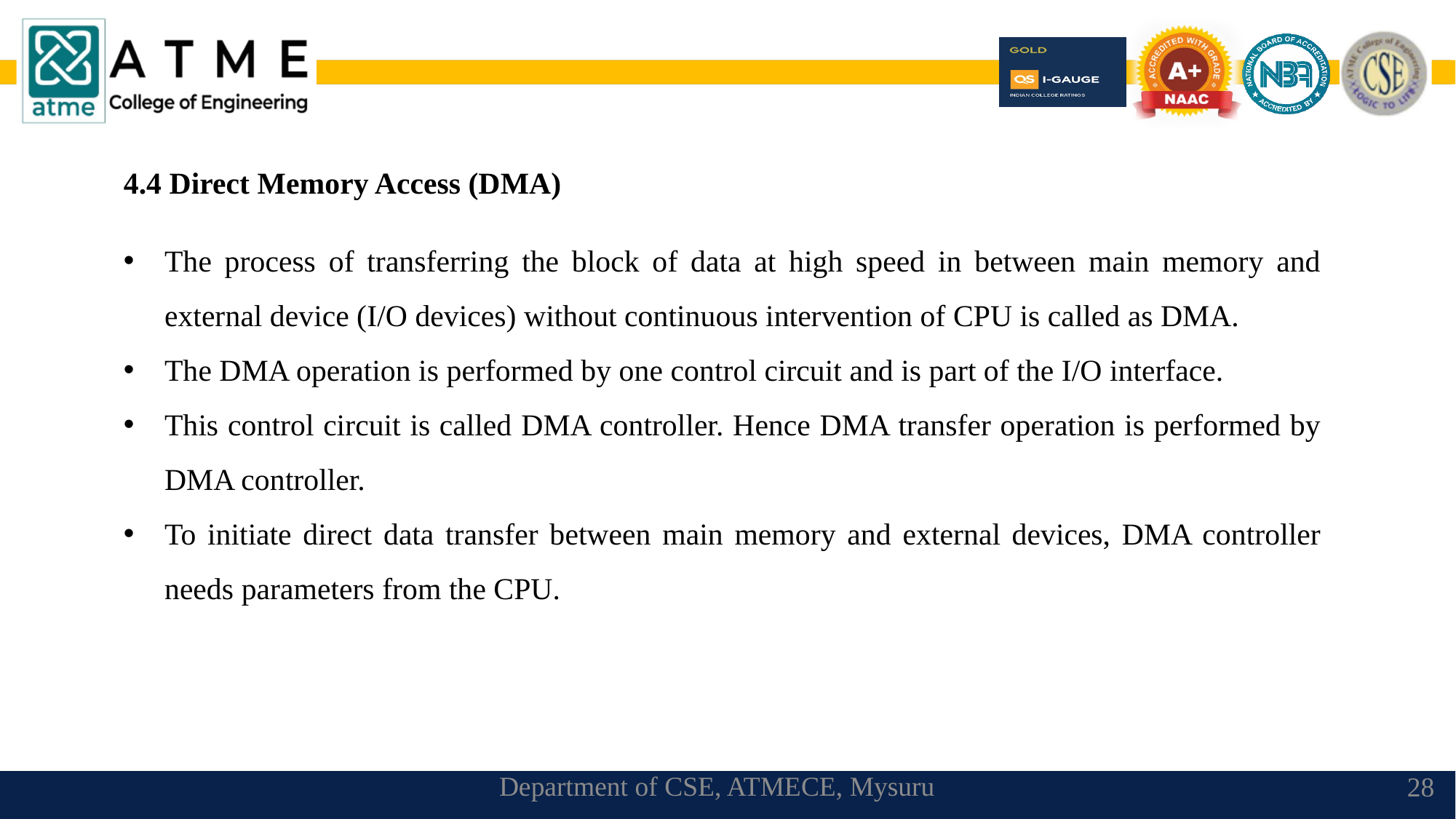

4.4 Direct Memory Access (DMA)
The process of transferring the block of data at high speed in between main memory and external device (I/O devices) without continuous intervention of CPU is called as DMA.
The DMA operation is performed by one control circuit and is part of the I/O interface.
This control circuit is called DMA controller. Hence DMA transfer operation is performed by DMA controller.
To initiate direct data transfer between main memory and external devices, DMA controller needs parameters from the CPU.
Department of CSE, ATMECE, Mysuru
28